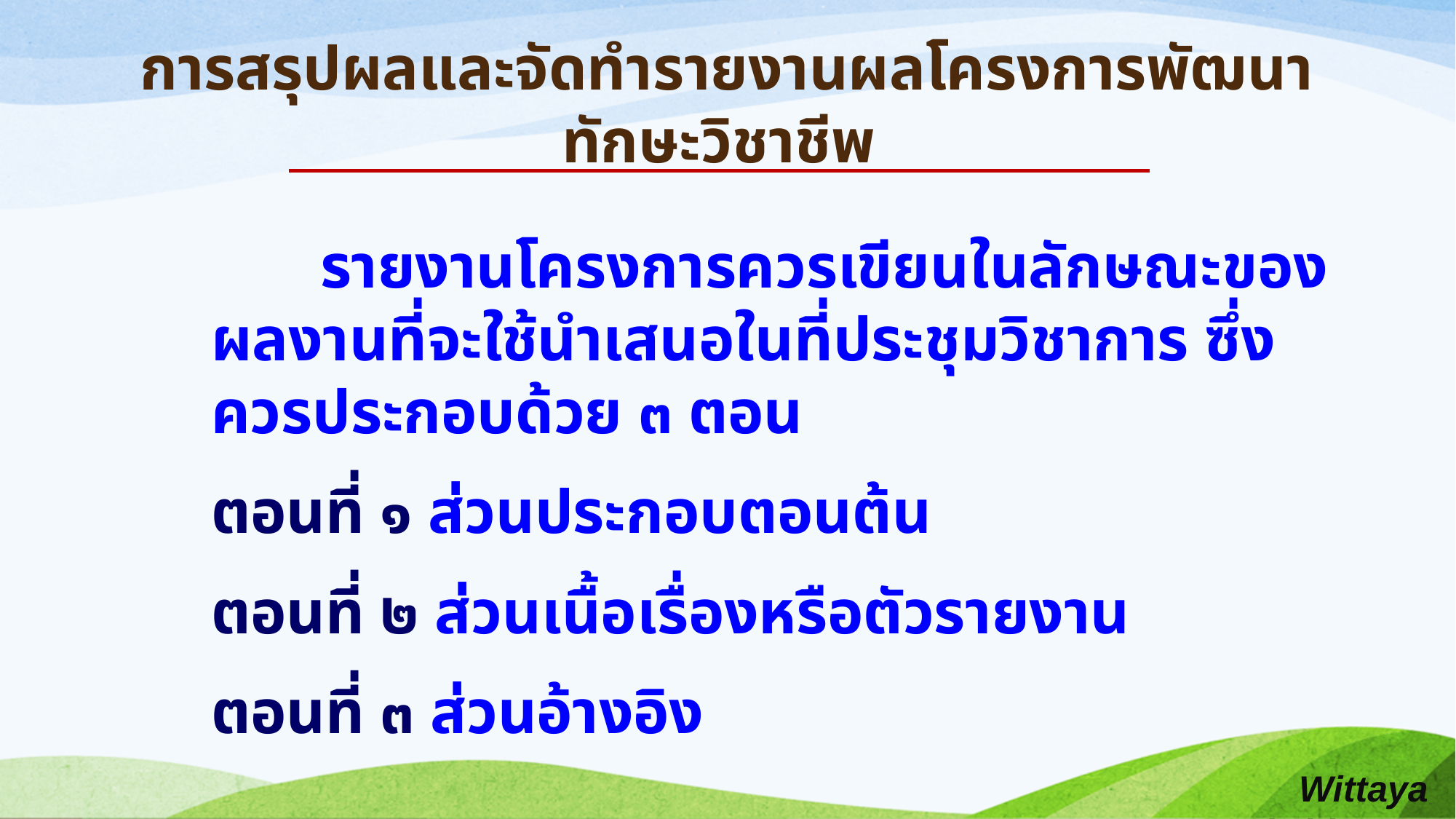

การสรุปผลและจัดทำรายงานผลโครงการพัฒนาทักษะวิชาชีพ
		รายงานโครงการควรเขียนในลักษณะของผลงานที่จะใช้นำเสนอในที่ประชุมวิชาการ ซึ่งควรประกอบด้วย ๓ ตอน
	ตอนที่ ๑ ส่วนประกอบตอนต้น
	ตอนที่ ๒ ส่วนเนื้อเรื่องหรือตัวรายงาน
	ตอนที่ ๓ ส่วนอ้างอิง
Wittaya Jaiwithee ...